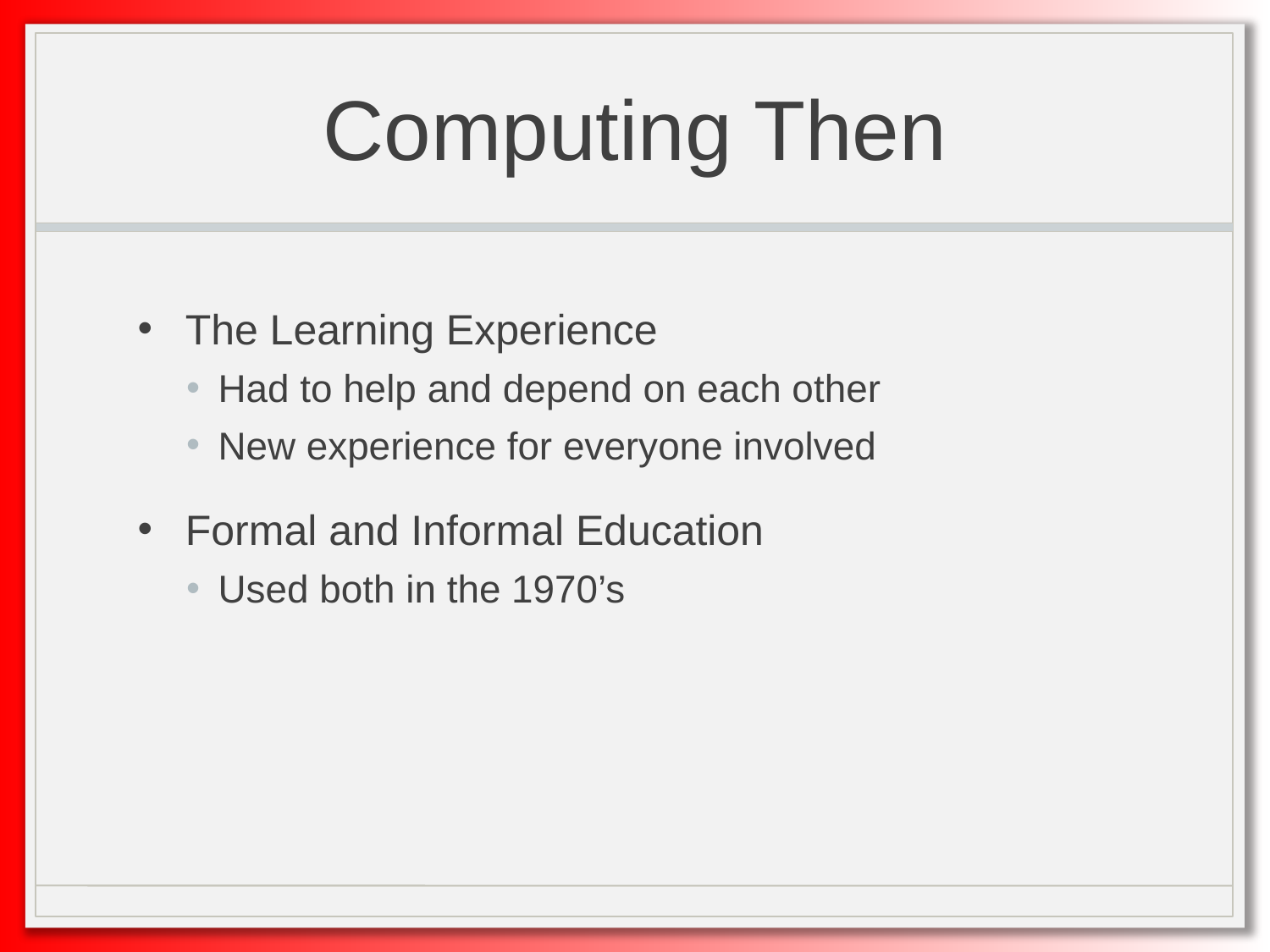

# Computing Then
The Learning Experience
Had to help and depend on each other
New experience for everyone involved
Formal and Informal Education
Used both in the 1970’s